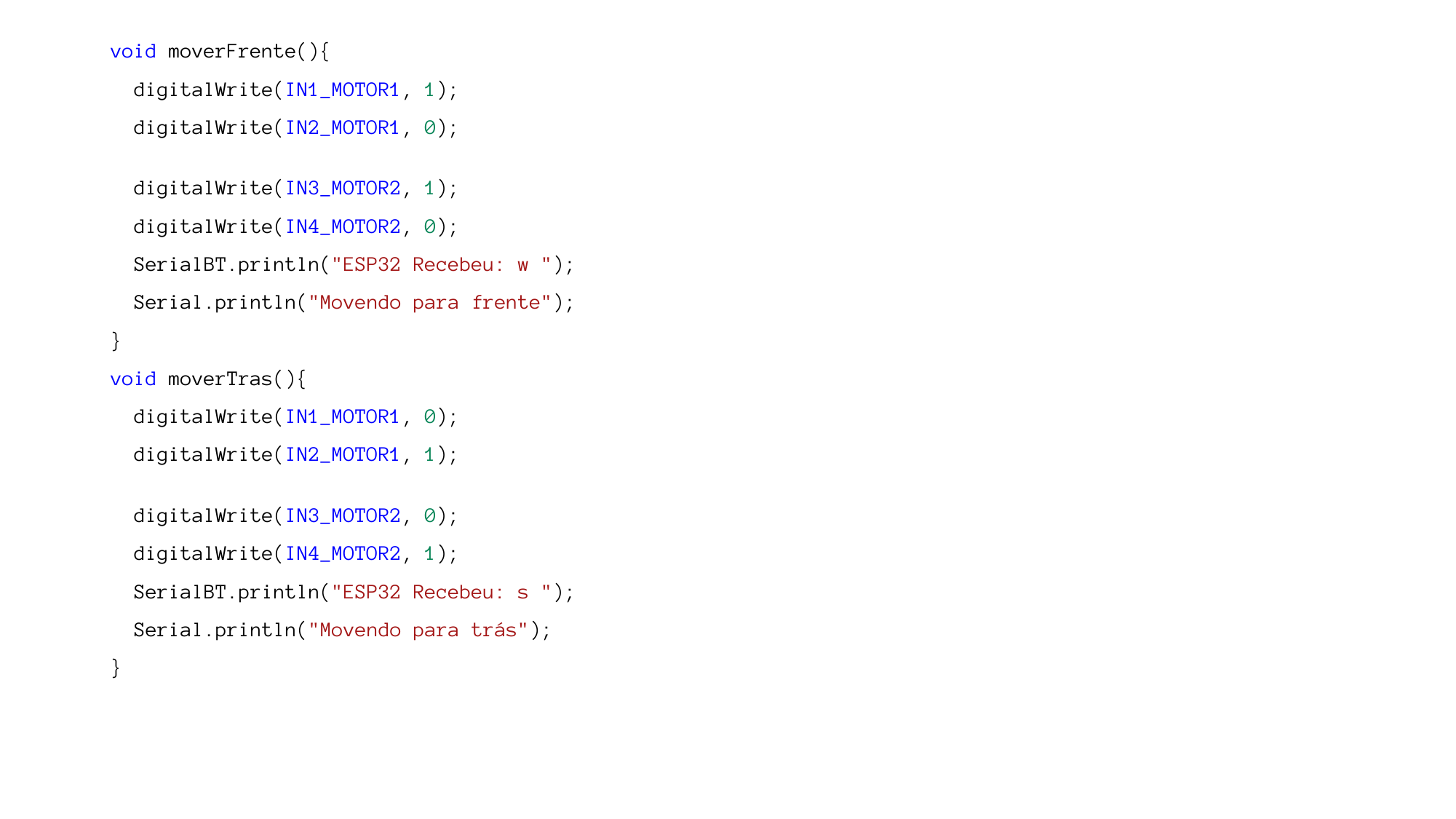

void moverFrente(){
  digitalWrite(IN1_MOTOR1, 1);
  digitalWrite(IN2_MOTOR1, 0);
  digitalWrite(IN3_MOTOR2, 1);
  digitalWrite(IN4_MOTOR2, 0);
  SerialBT.println("ESP32 Recebeu: w ");
  Serial.println("Movendo para frente");
}
void moverTras(){
  digitalWrite(IN1_MOTOR1, 0);
  digitalWrite(IN2_MOTOR1, 1);
  digitalWrite(IN3_MOTOR2, 0);
  digitalWrite(IN4_MOTOR2, 1);
  SerialBT.println("ESP32 Recebeu: s ");
  Serial.println("Movendo para trás");
}